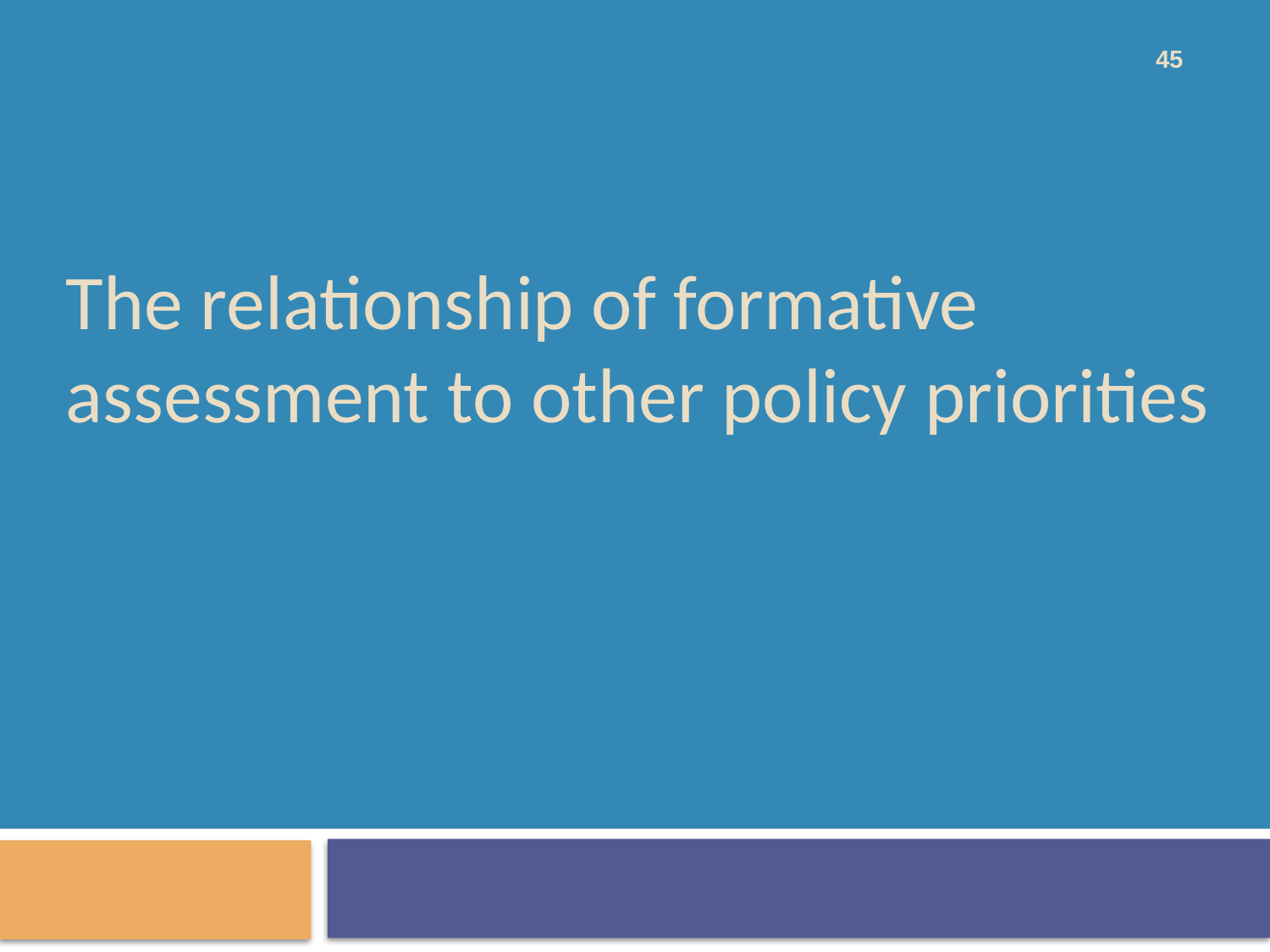

45
# The relationship of formative assessment to other policy priorities